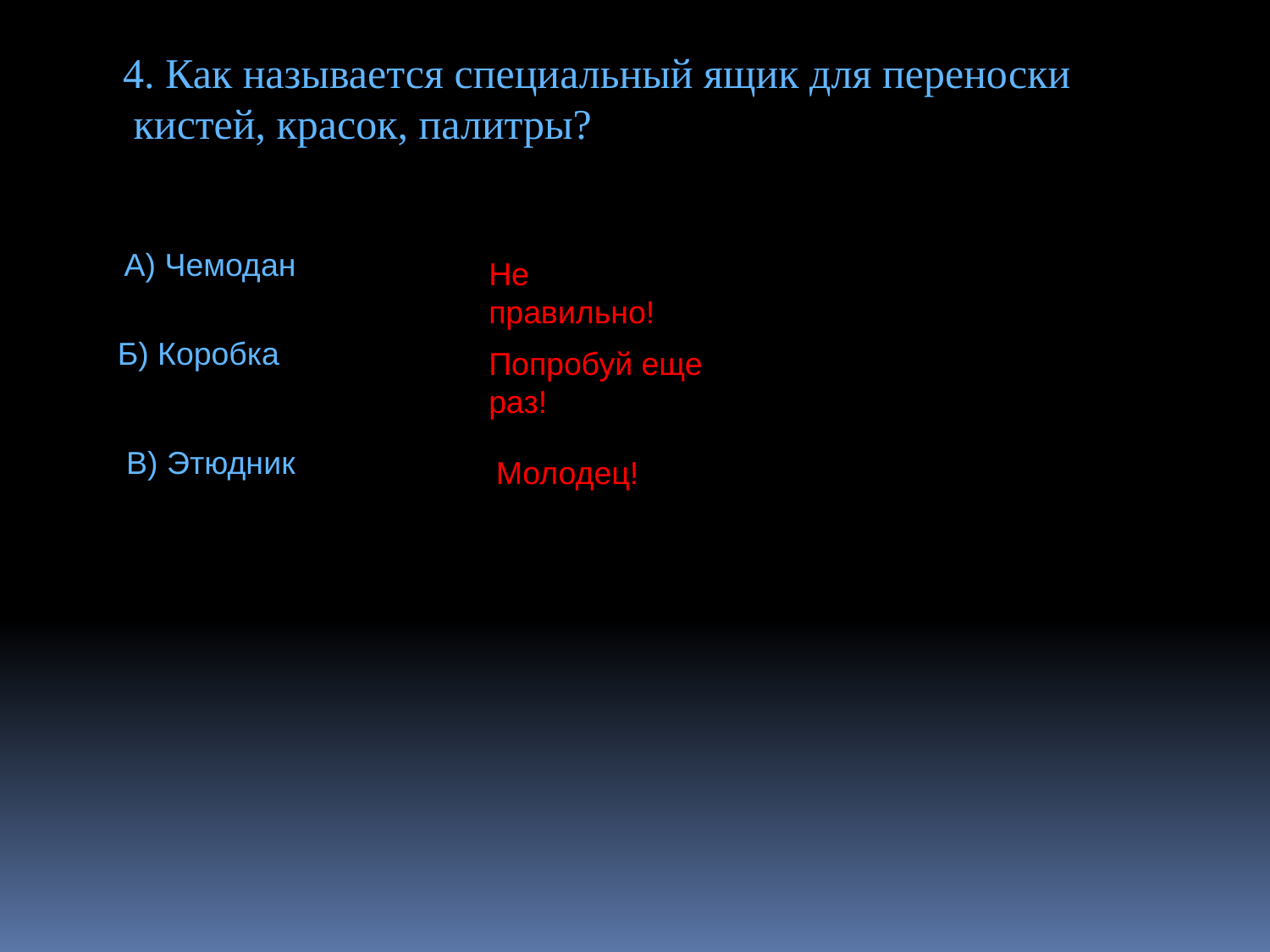

4. Как называется специальный ящик для переноски
 кистей, красок, палитры?
А) Чемодан

Не правильно!
Б) Коробка
Попробуй еще раз!
В) Этюдник
Молодец!